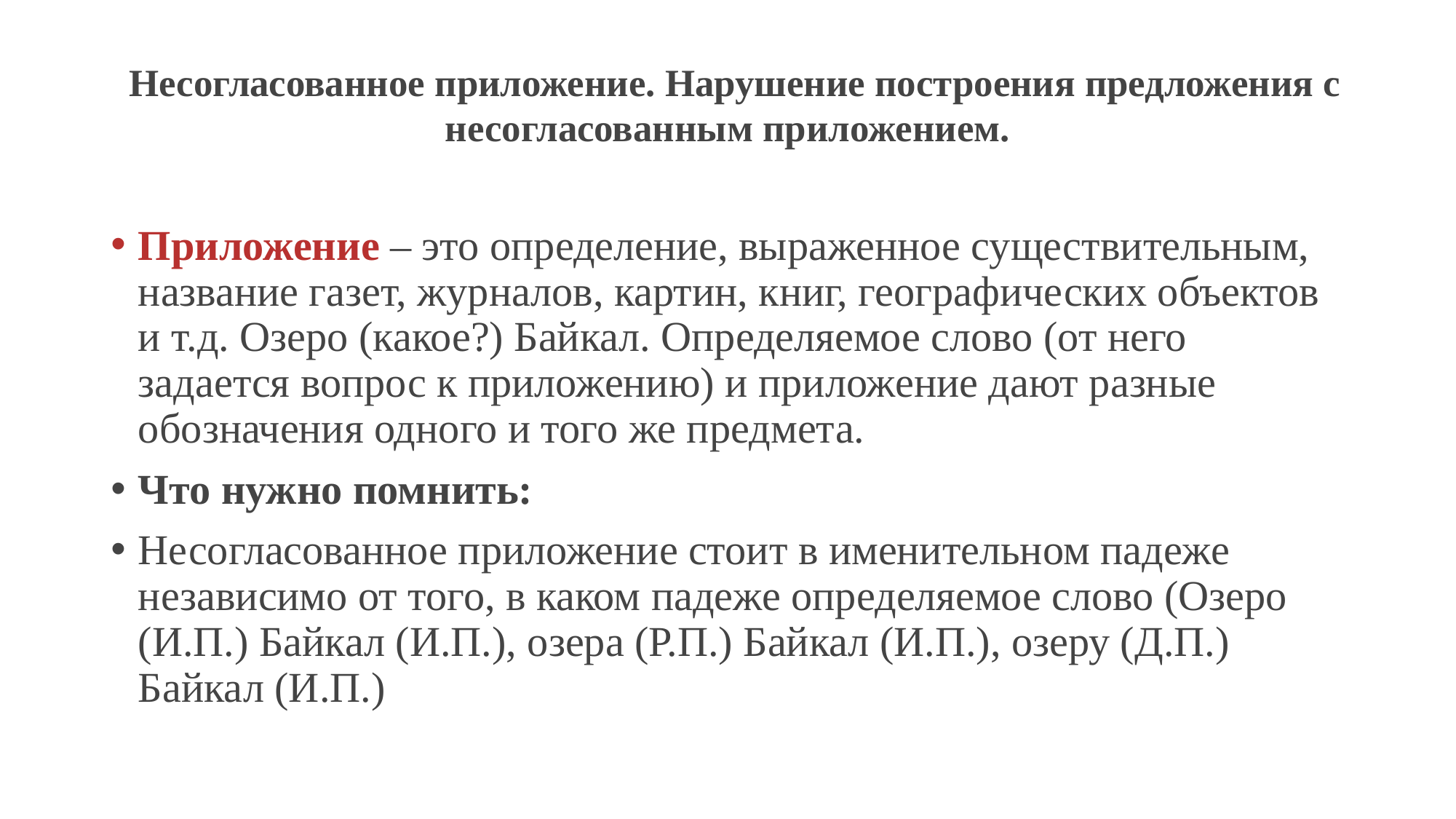

# Несогласованное приложение. Нарушение построения предложения с несогласованным приложением.
Приложение – это определение, выраженное существительным, название газет, журналов, картин, книг, географических объектов и т.д. Озеро (какое?) Байкал. Определяемое слово (от него задается вопрос к приложению) и приложение дают разные обозначения одного и того же предмета.
Что нужно помнить:
Несогласованное приложение стоит в именительном падеже независимо от того, в каком падеже определяемое слово (Озеро (И.П.) Байкал (И.П.), озера (Р.П.) Байкал (И.П.), озеру (Д.П.) Байкал (И.П.)